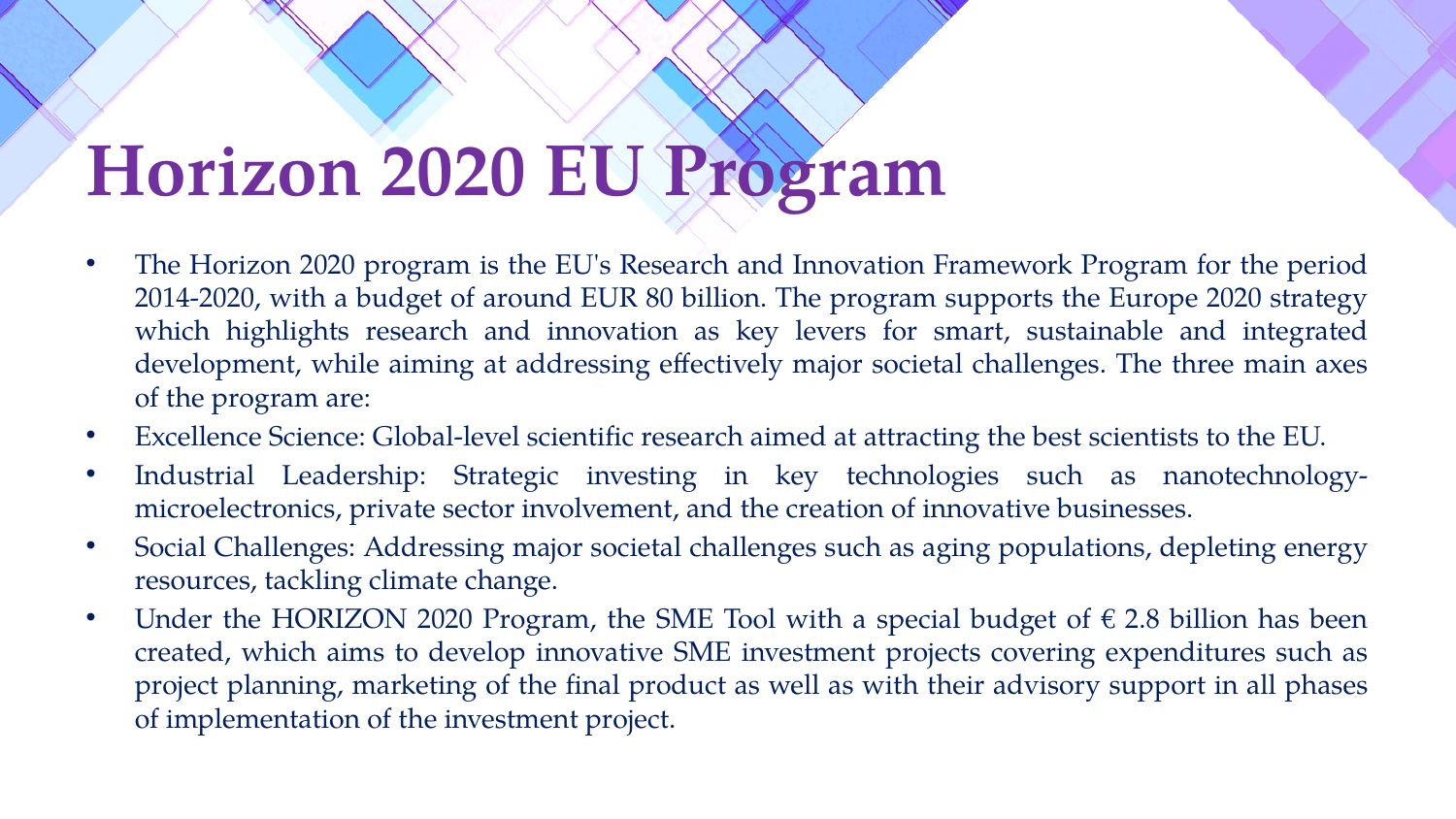

# Horizon 2020 EU Program
The Horizon 2020 program is the EU's Research and Innovation Framework Program for the period 2014-2020, with a budget of around EUR 80 billion. The program supports the Europe 2020 strategy which highlights research and innovation as key levers for smart, sustainable and integrated development, while aiming at addressing effectively major societal challenges. The three main axes of the program are:
Excellence Science: Global-level scientific research aimed at attracting the best scientists to the EU.
Industrial Leadership: Strategic investing in key technologies such as nanotechnology-microelectronics, private sector involvement, and the creation of innovative businesses.
Social Challenges: Addressing major societal challenges such as aging populations, depleting energy resources, tackling climate change.
Under the HORIZON 2020 Program, the SME Tool with a special budget of € 2.8 billion has been created, which aims to develop innovative SME investment projects covering expenditures such as project planning, marketing of the final product as well as with their advisory support in all phases of implementation of the investment project.